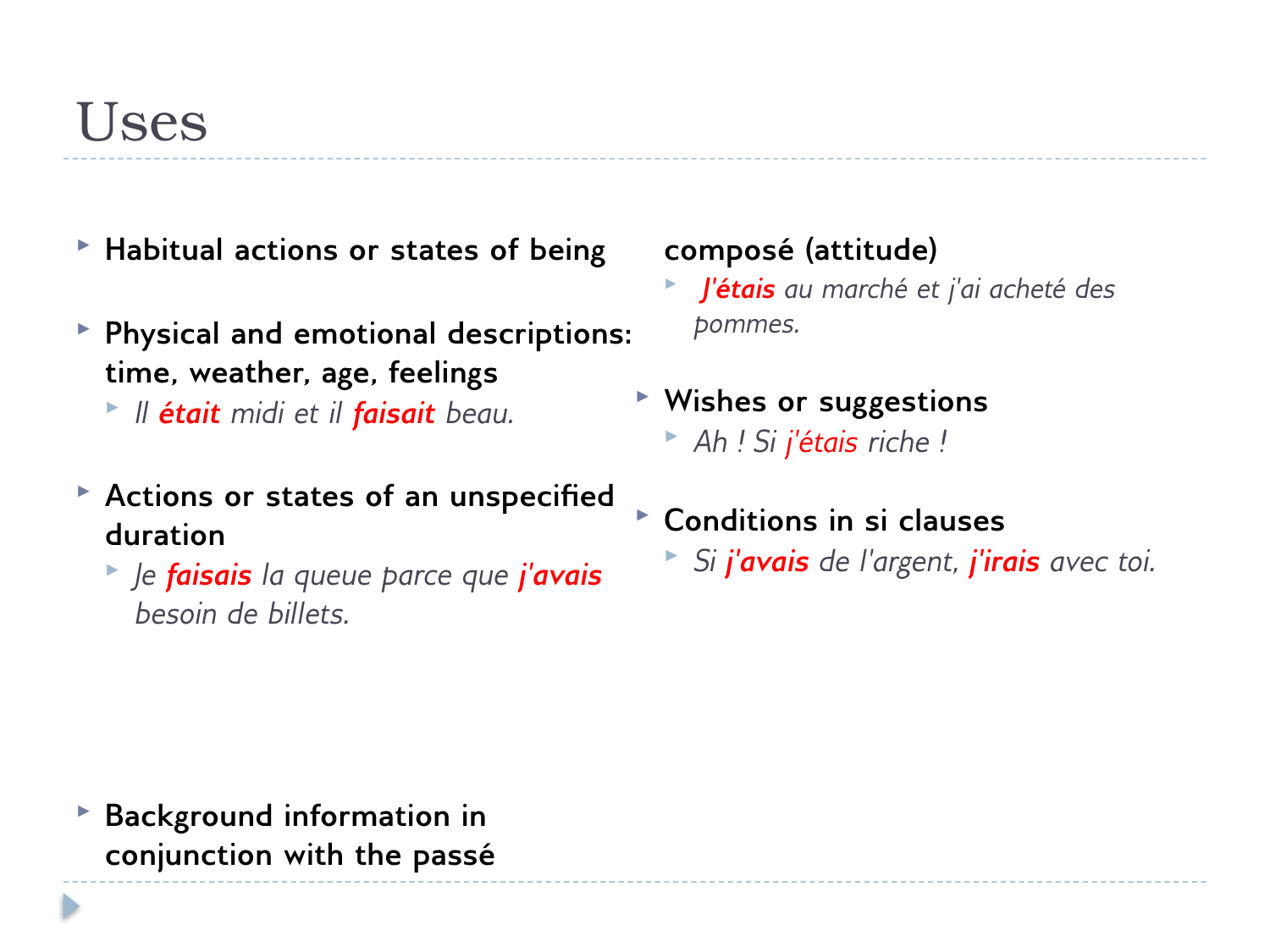

# Uses
Habitual actions or states of being

Physical and emotional descriptions: time, weather, age, feelings
Il était midi et il faisait beau.

Actions or states of an unspecified duration
Je faisais la queue parce que j'avais besoin de billets.

Background information in conjunction with the passé composé (attitude)
 J'étais au marché et j'ai acheté des pommes.

Wishes or suggestions
Ah ! Si j'étais riche !
Conditions in si clauses
Si j'avais de l'argent, j'irais avec toi.